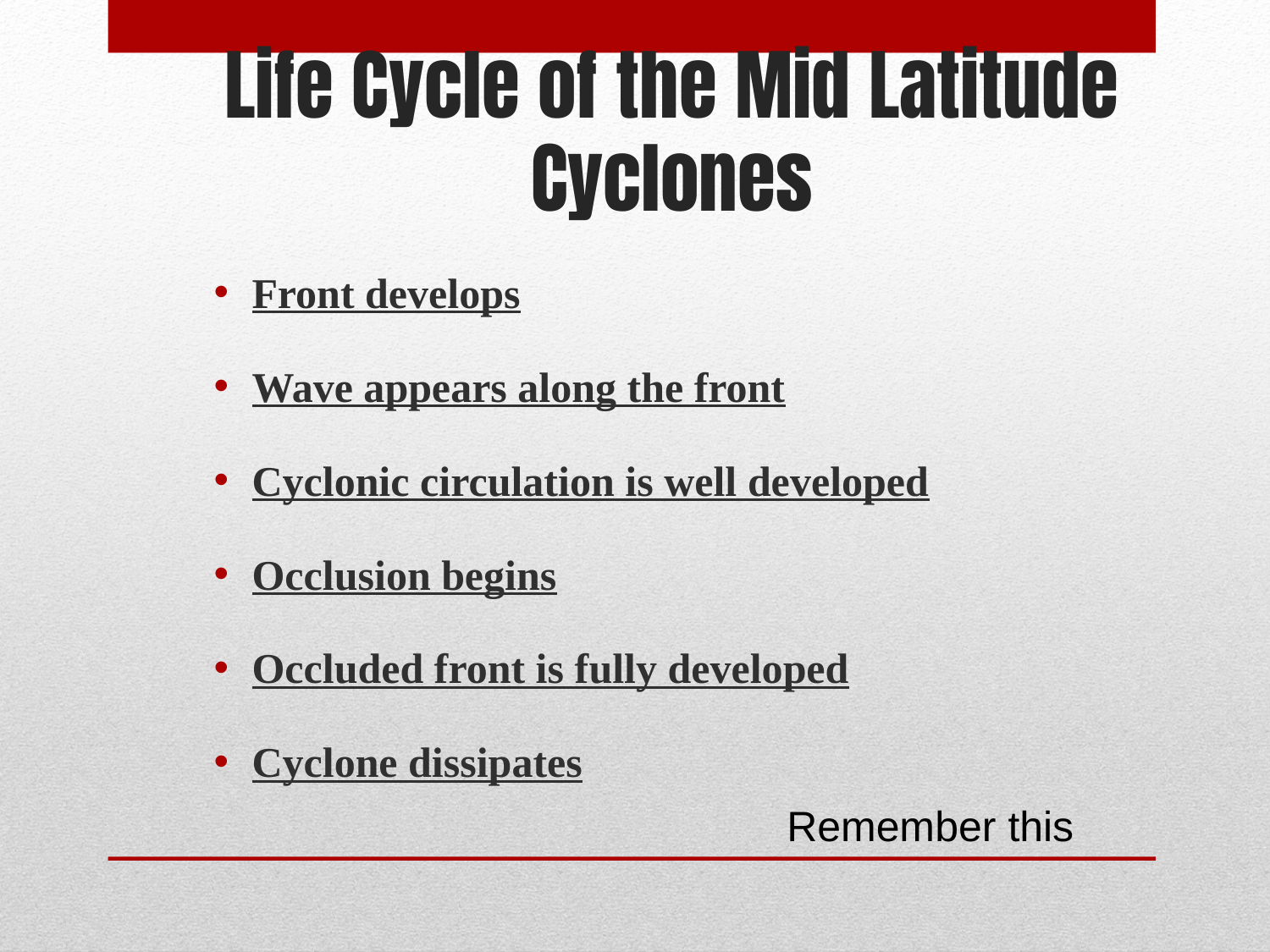

Life Cycle of the Mid Latitude Cyclones
Front develops

Wave appears along the front

Cyclonic circulation is well developed

Occlusion begins

Occluded front is fully developed

Cyclone dissipates
Remember this